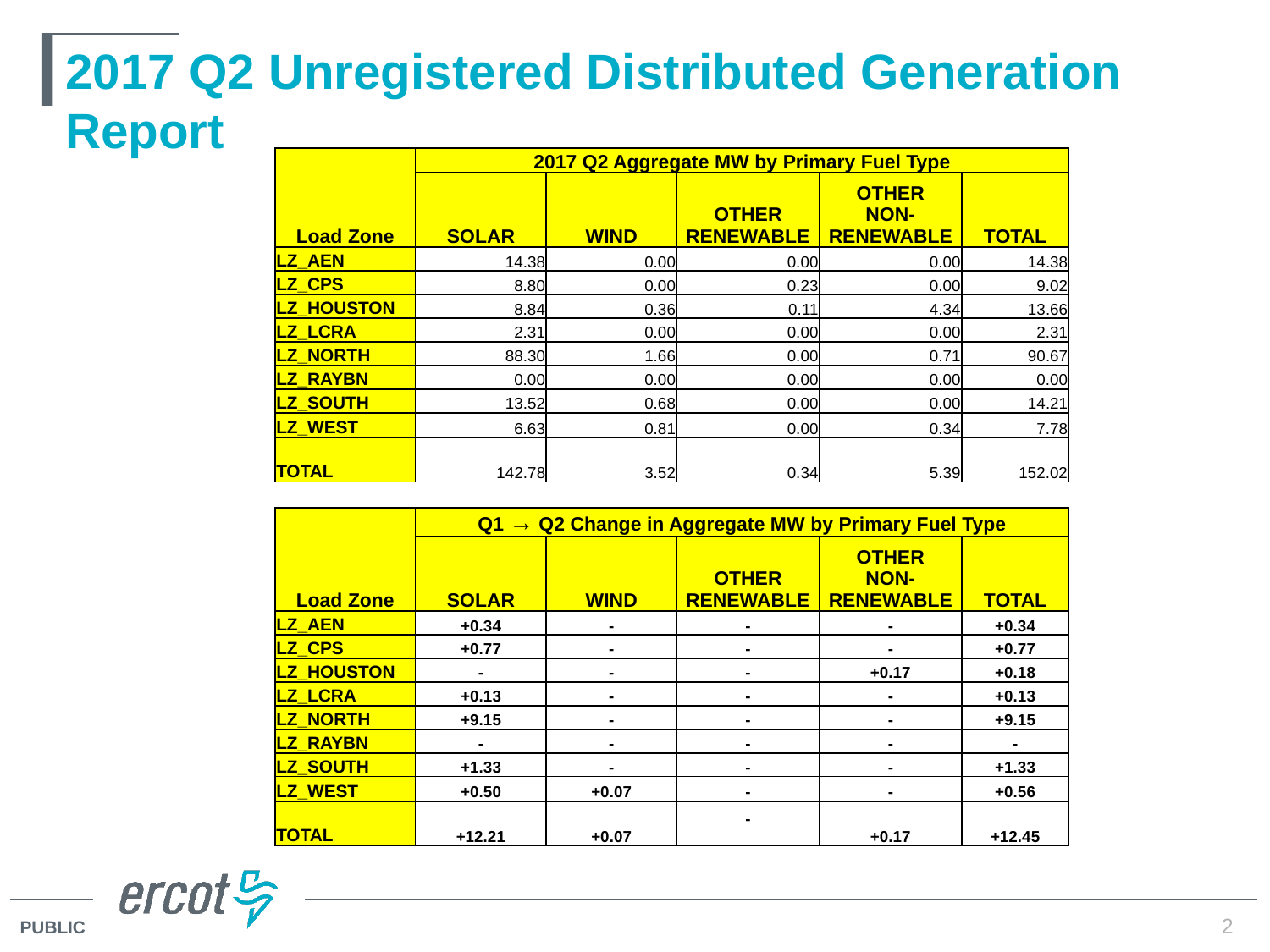

# 2017 Q2 Unregistered Distributed Generation Report
| Load Zone | 2017 Q2 Aggregate MW by Primary Fuel Type |  |  |  |  |
| --- | --- | --- | --- | --- | --- |
|  | SOLAR | WIND | OTHER RENEWABLE | OTHER NON-RENEWABLE | TOTAL |
| LZ\_AEN | 14.38 | 0.00 | 0.00 | 0.00 | 14.38 |
| LZ\_CPS | 8.80 | 0.00 | 0.23 | 0.00 | 9.02 |
| LZ\_HOUSTON | 8.84 | 0.36 | 0.11 | 4.34 | 13.66 |
| LZ\_LCRA | 2.31 | 0.00 | 0.00 | 0.00 | 2.31 |
| LZ\_NORTH | 88.30 | 1.66 | 0.00 | 0.71 | 90.67 |
| LZ\_RAYBN | 0.00 | 0.00 | 0.00 | 0.00 | 0.00 |
| LZ\_SOUTH | 13.52 | 0.68 | 0.00 | 0.00 | 14.21 |
| LZ\_WEST | 6.63 | 0.81 | 0.00 | 0.34 | 7.78 |
| TOTAL | 142.78 | 3.52 | 0.34 | 5.39 | 152.02 |
| Load Zone | Q1 → Q2 Change in Aggregate MW by Primary Fuel Type |  |  |  |  |
| --- | --- | --- | --- | --- | --- |
|  | SOLAR | WIND | OTHER RENEWABLE | OTHER NON-RENEWABLE | TOTAL |
| LZ\_AEN | +0.34 | - | - | - | +0.34 |
| LZ\_CPS | +0.77 | - | - | - | +0.77 |
| LZ\_HOUSTON | - | - | - | +0.17 | +0.18 |
| LZ\_LCRA | +0.13 | - | - | - | +0.13 |
| LZ\_NORTH | +9.15 | - | - | - | +9.15 |
| LZ\_RAYBN | - | - | - | - | - |
| LZ\_SOUTH | +1.33 | - | - | - | +1.33 |
| LZ\_WEST | +0.50 | +0.07 | - | - | +0.56 |
| TOTAL | +12.21 | +0.07 | - | +0.17 | +12.45 |
2